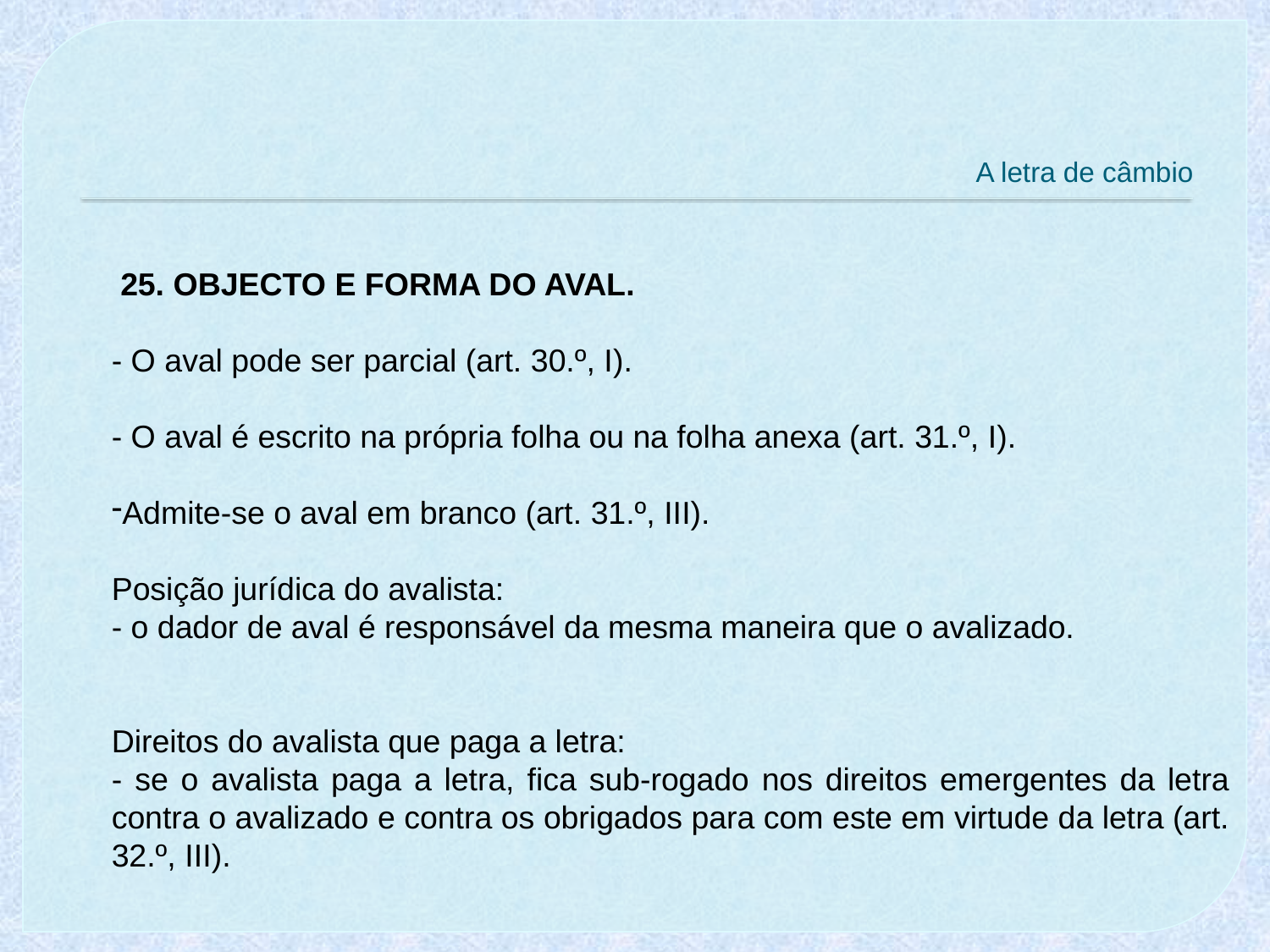

# A letra de câmbio

 25. OBJECTO E FORMA DO AVAL.

- O aval pode ser parcial (art. 30.º, I).

- O aval é escrito na própria folha ou na folha anexa (art. 31.º, I).

Admite-se o aval em branco (art. 31.º, III).

Posição jurídica do avalista:
- o dador de aval é responsável da mesma maneira que o avalizado.

Direitos do avalista que paga a letra:
- se o avalista paga a letra, fica sub-rogado nos direitos emergentes da letra contra o avalizado e contra os obrigados para com este em virtude da letra (art. 32.º, III).